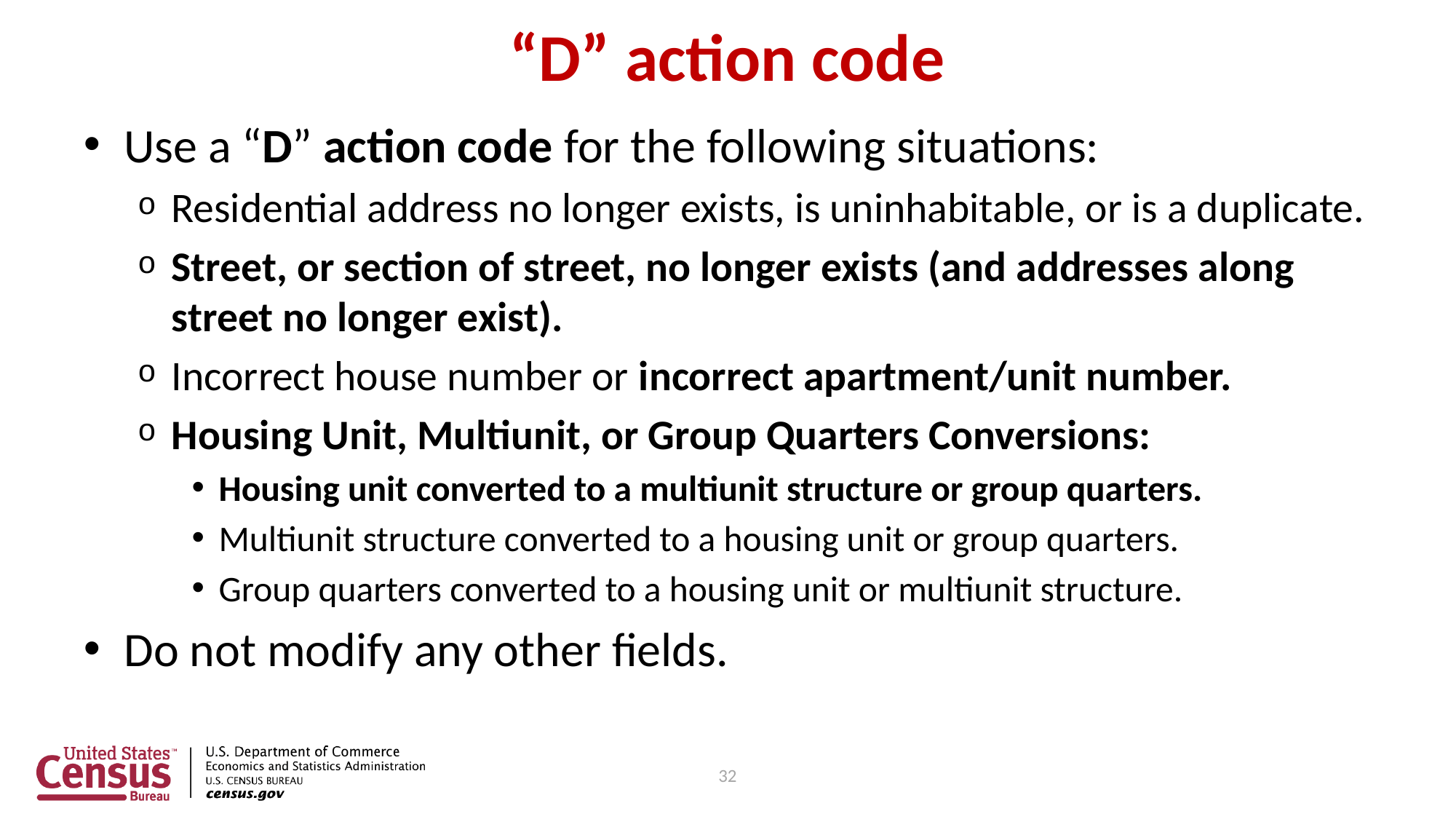

# “D” action code
Use a “D” action code for the following situations:
Residential address no longer exists, is uninhabitable, or is a duplicate.
Street, or section of street, no longer exists (and addresses along street no longer exist).
Incorrect house number or incorrect apartment/unit number.
Housing Unit, Multiunit, or Group Quarters Conversions:
Housing unit converted to a multiunit structure or group quarters.
Multiunit structure converted to a housing unit or group quarters.
Group quarters converted to a housing unit or multiunit structure.
Do not modify any other fields.

32